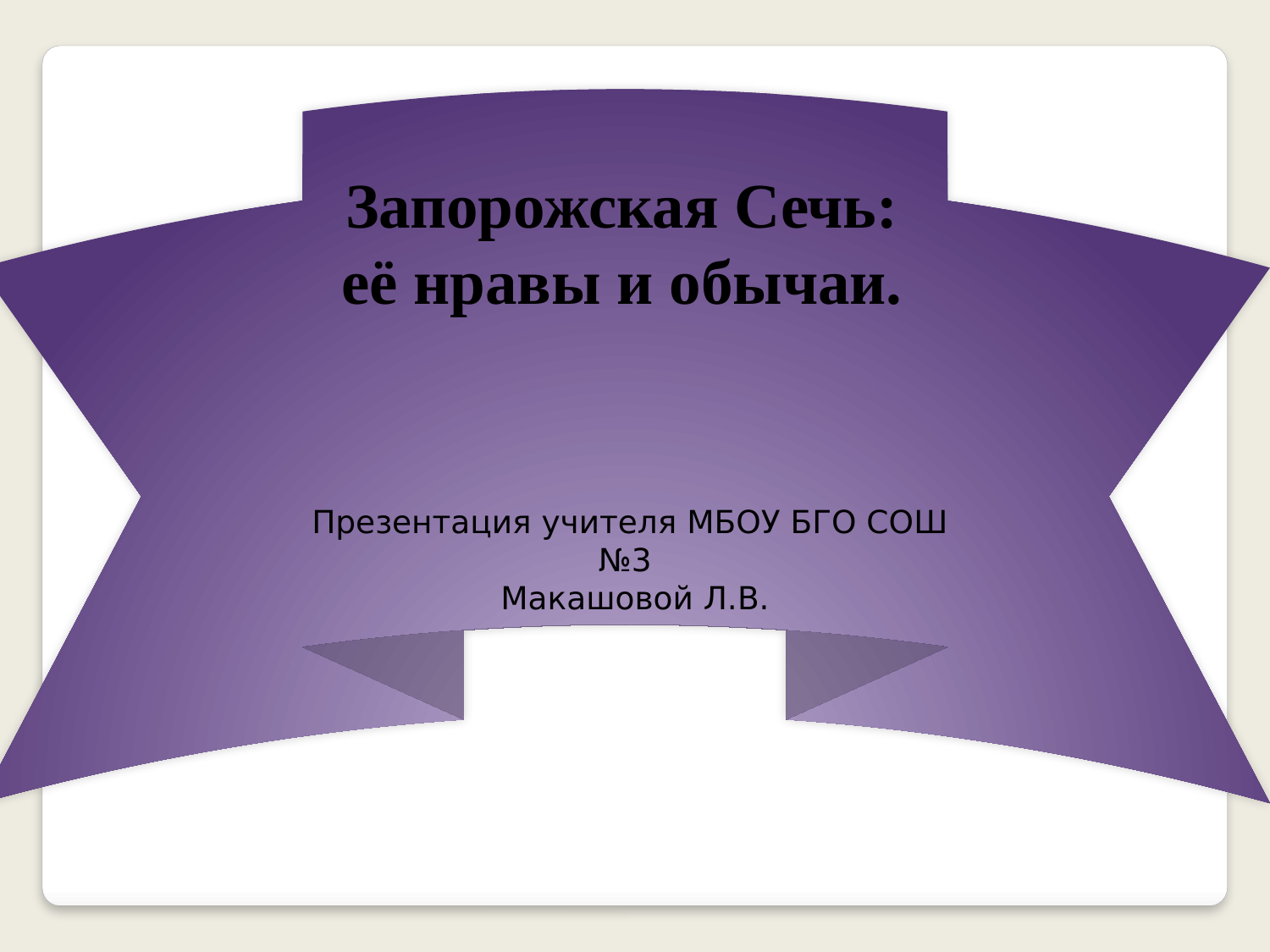

Запорожская Сечь:
 её нравы и обычаи.

Презентация учителя МБОУ БГО СОШ №3
 Макашовой Л.В.